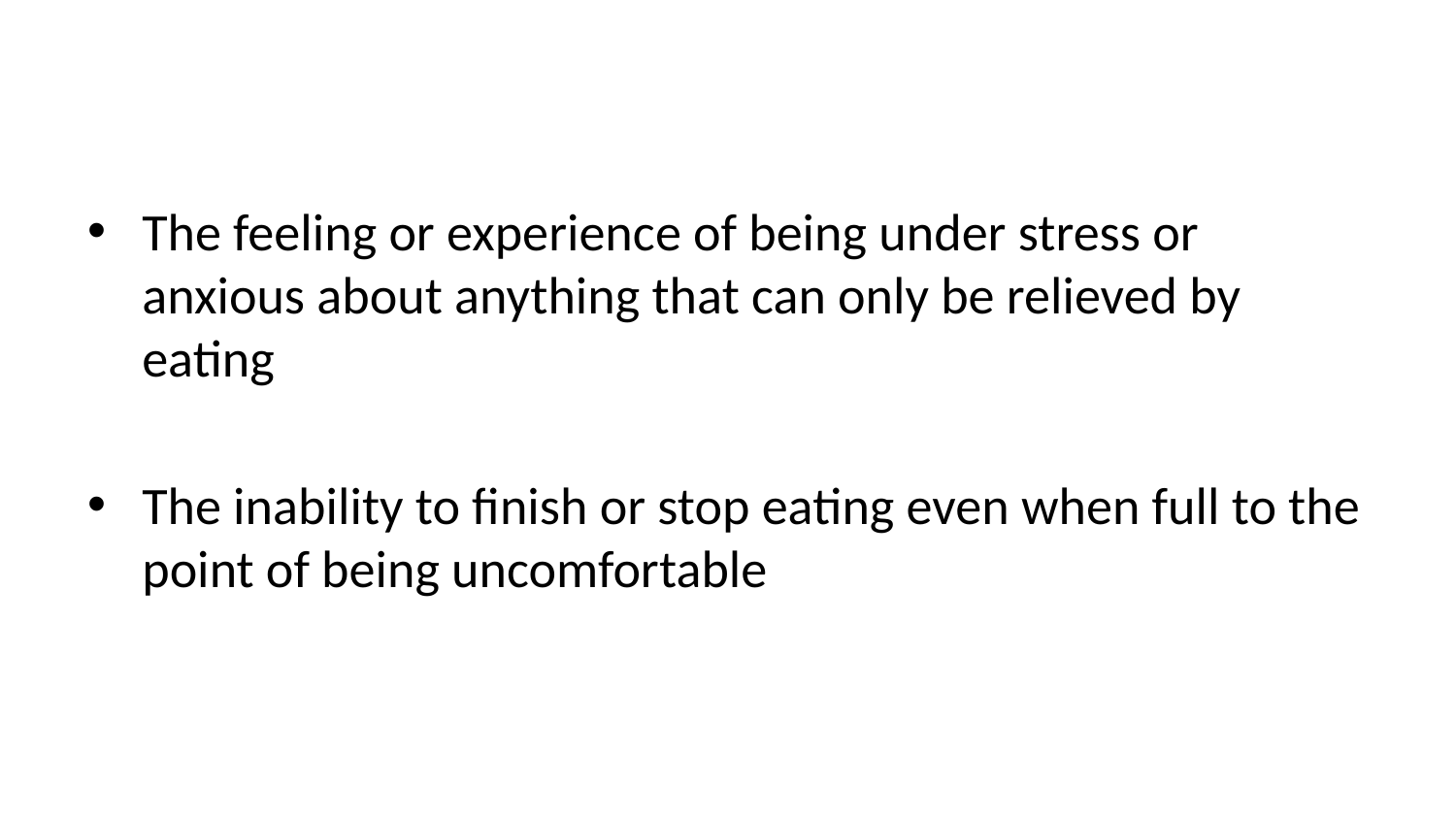

The feeling or experience of being under stress or anxious about anything that can only be relieved by eating

The inability to finish or stop eating even when full to the point of being uncomfortable